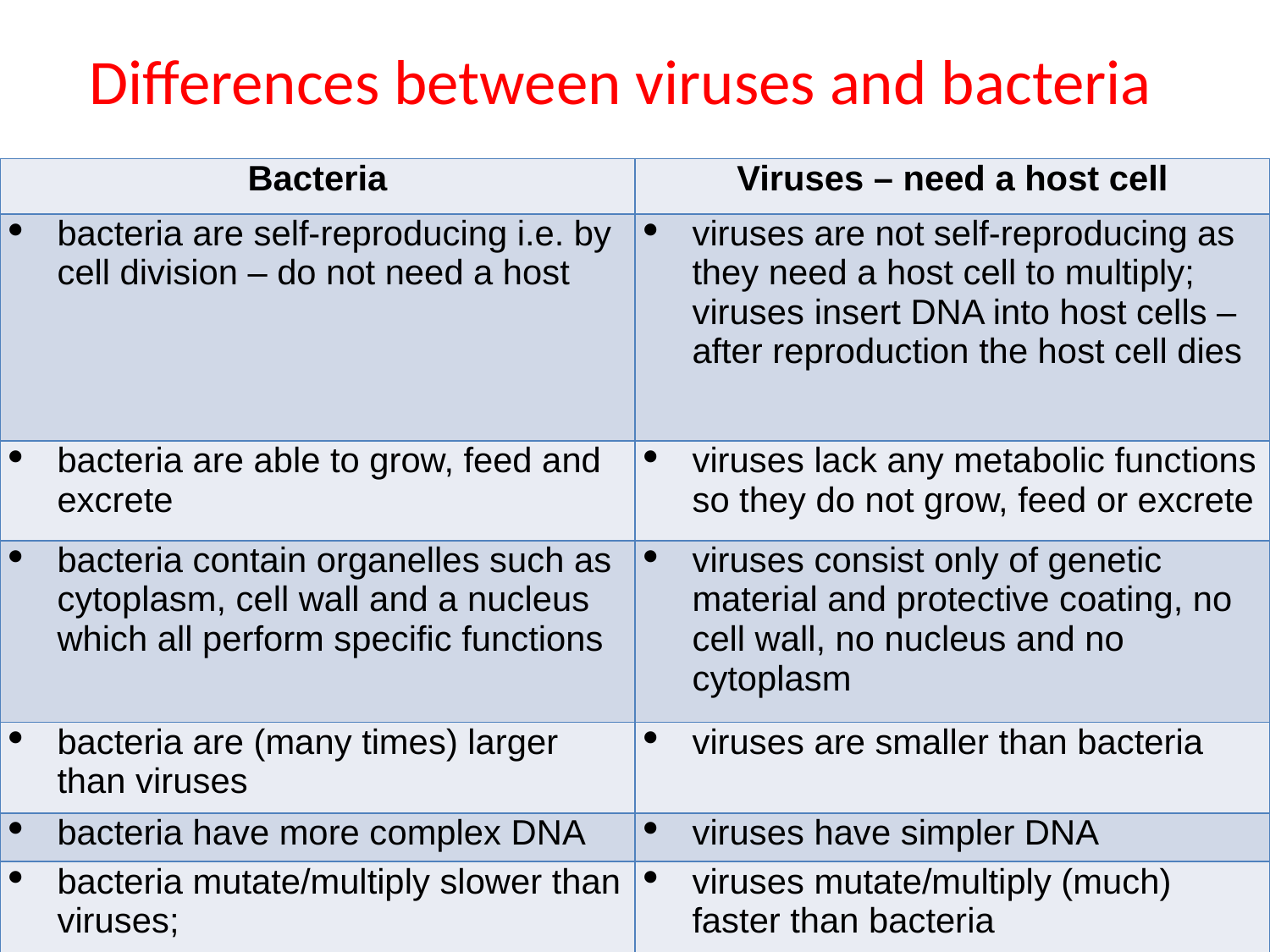

# Differences between viruses and bacteria
| Bacteria | Viruses – need a host cell |
| --- | --- |
| bacteria are self-reproducing i.e. by cell division – do not need a host | viruses are not self-reproducing as they need a host cell to multiply; viruses insert DNA into host cells – after reproduction the host cell dies |
| bacteria are able to grow, feed and excrete | viruses lack any metabolic functions so they do not grow, feed or excrete |
| bacteria contain organelles such as cytoplasm, cell wall and a nucleus which all perform specific functions | viruses consist only of genetic material and protective coating, no cell wall, no nucleus and no cytoplasm |
| bacteria are (many times) larger than viruses | viruses are smaller than bacteria |
| bacteria have more complex DNA | viruses have simpler DNA |
| bacteria mutate/multiply slower than viruses; | viruses mutate/multiply (much) faster than bacteria |